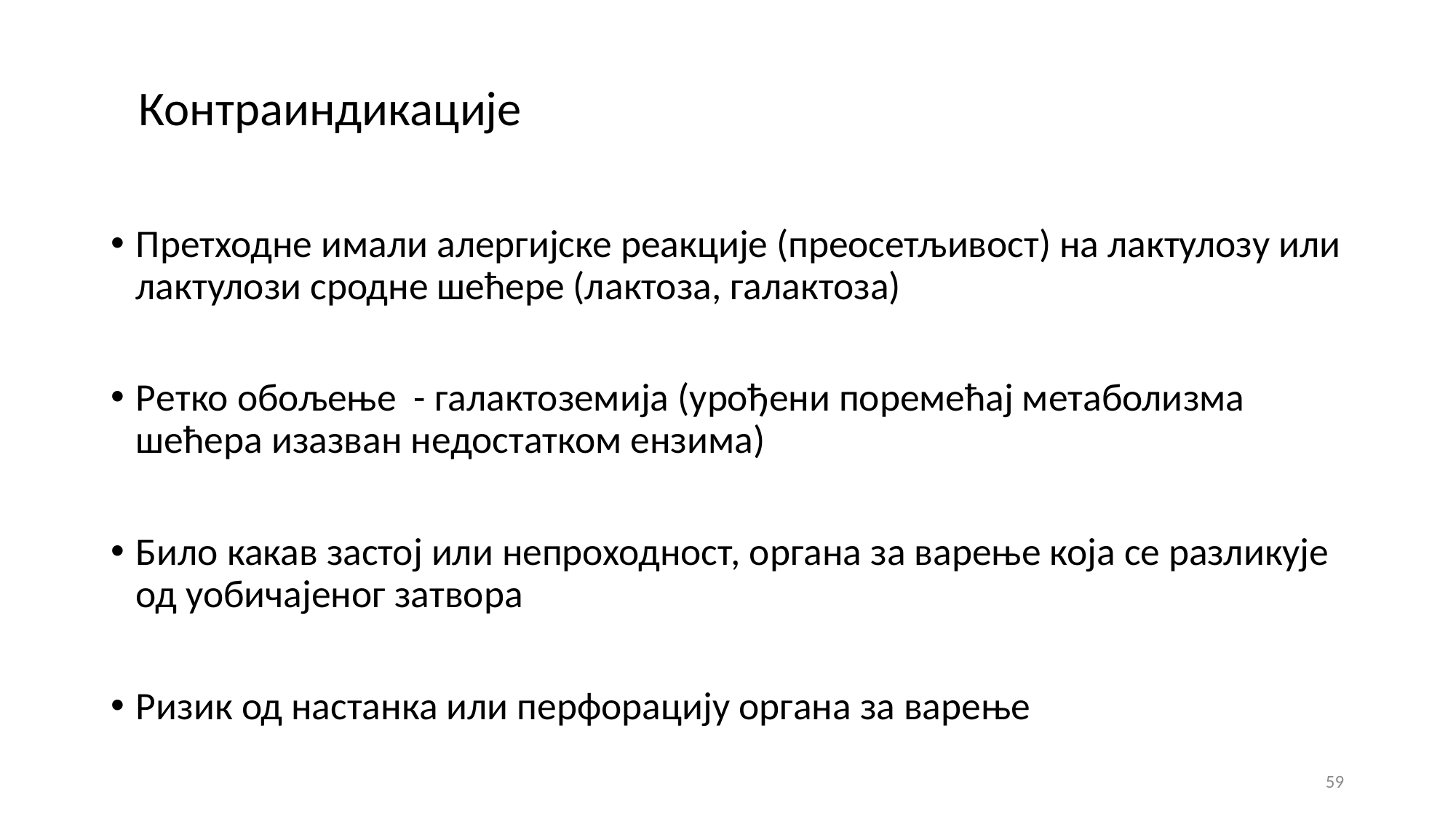

# Контраиндикације
Претходне имали алергијске реакције (преосетљивост) на лактулозу или лактулози сродне шећере (лактоза, галактоза)

Ретко обољење  - галактоземија (урођени поремећај метаболизма шећера изазван недостатком ензима)

Било какав застој или непроходност, органа за варење која се разликује од уобичајеног затвора

Ризик од настанка или перфорацију органа за варење

59